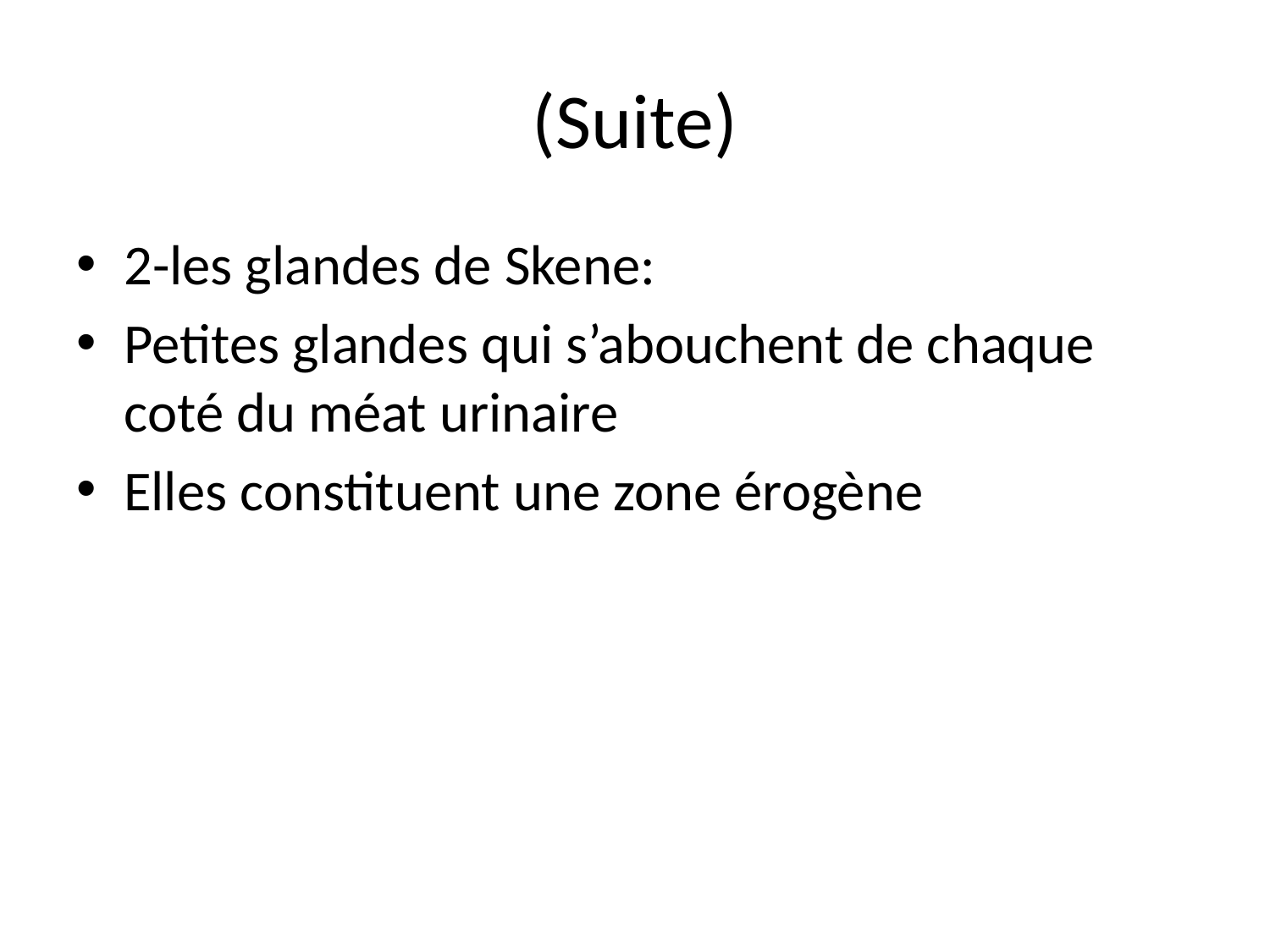

# (Suite)
2-les glandes de Skene:
Petites glandes qui s’abouchent de chaque coté du méat urinaire
Elles constituent une zone érogène